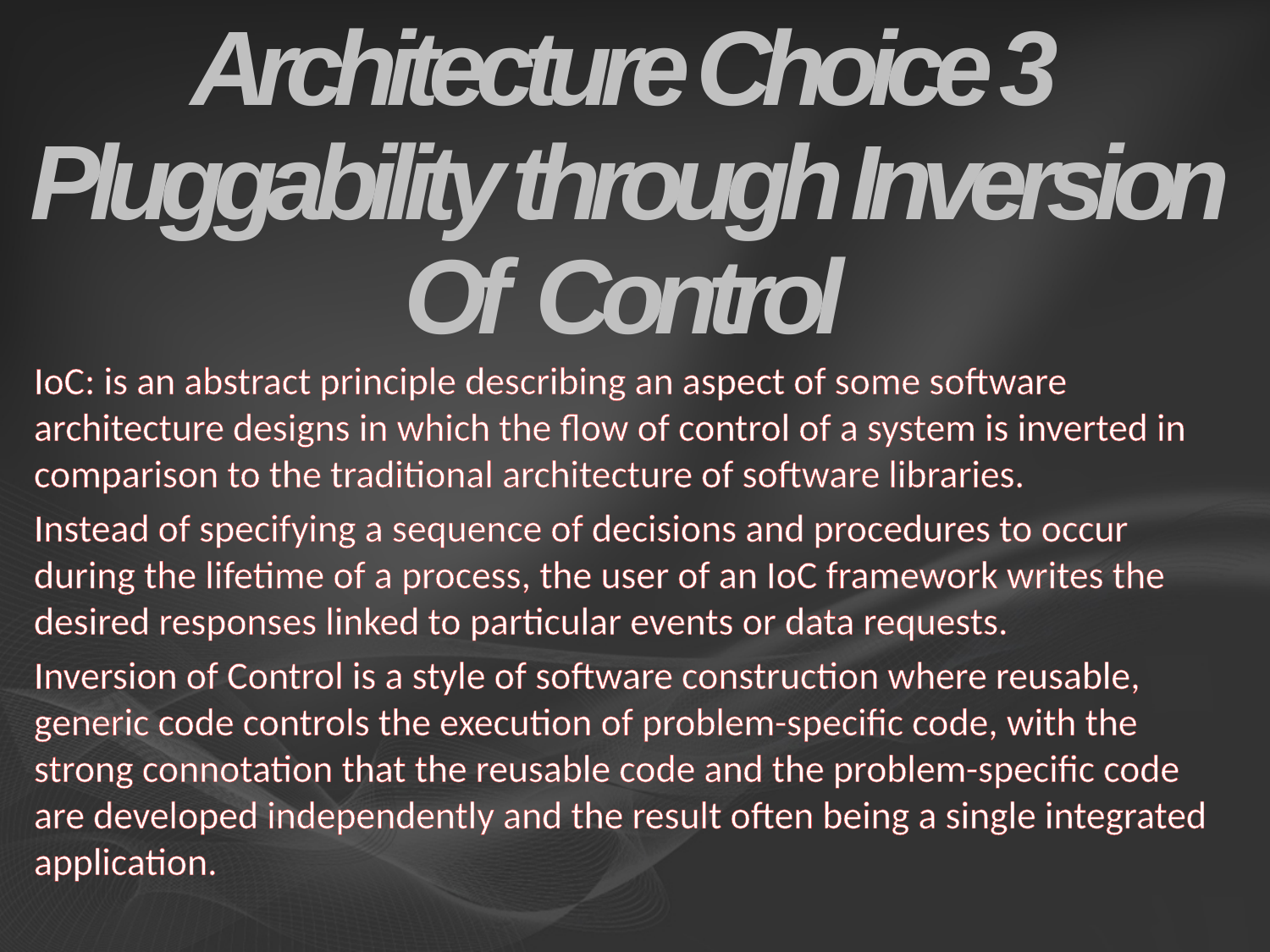

# Architecture Choice 3 Pluggability through Inversion Of  Control
IoC: is an abstract principle describing an aspect of some software architecture designs in which the flow of control of a system is inverted in comparison to the traditional architecture of software libraries.
Instead of specifying a sequence of decisions and procedures to occur during the lifetime of a process, the user of an IoC framework writes the desired responses linked to particular events or data requests.
Inversion of Control is a style of software construction where reusable, generic code controls the execution of problem-specific code, with the strong connotation that the reusable code and the problem-specific code are developed independently and the result often being a single integrated application.